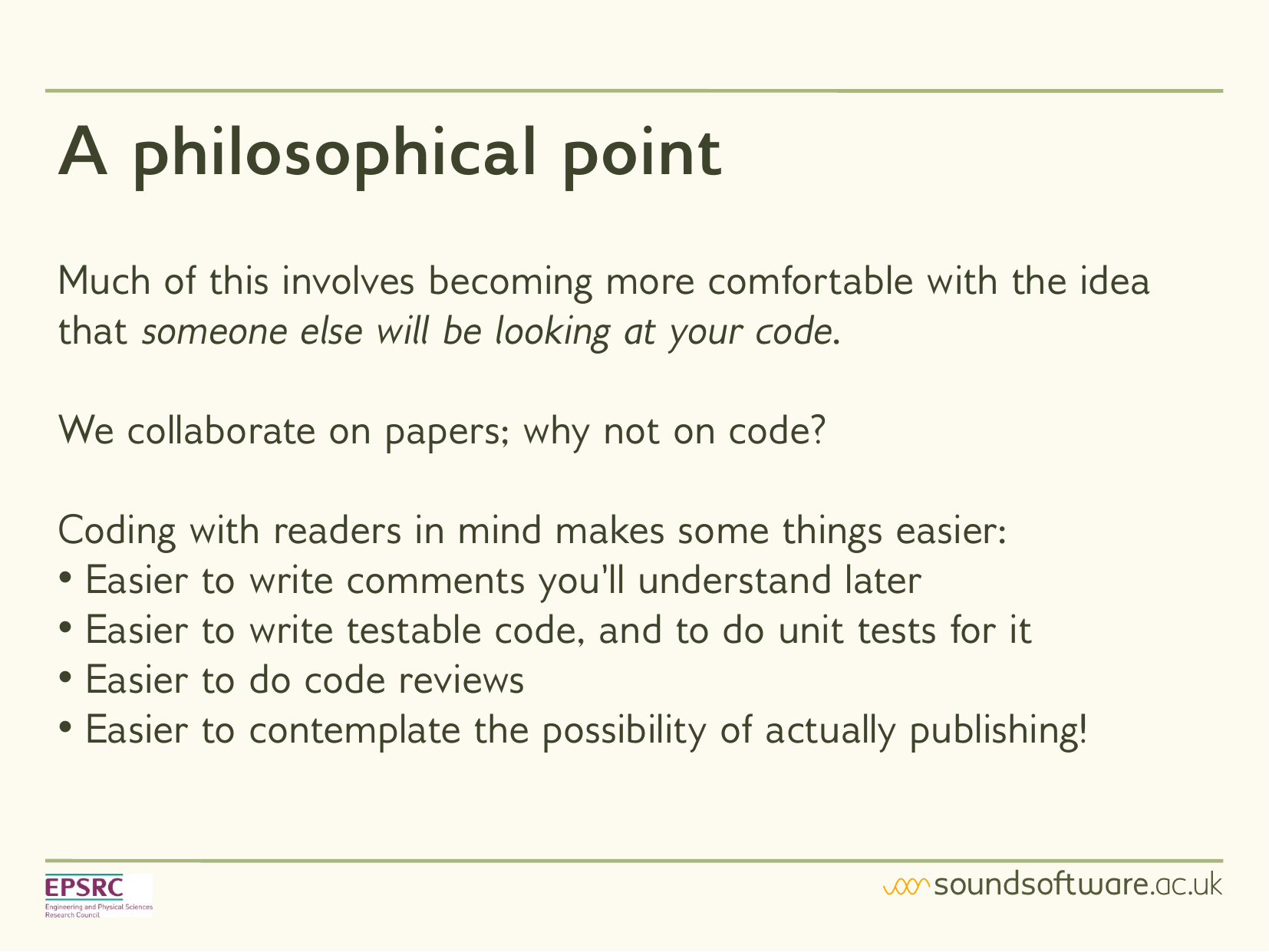

A philosophical point
Much of this involves becoming more comfortable with the idea that someone else will be looking at your code.

We collaborate on papers; why not on code?

Coding with readers in mind makes some things easier:
Easier to write comments you'll understand later
Easier to write testable code, and to do unit tests for it
Easier to do code reviews
Easier to contemplate the possibility of actually publishing!